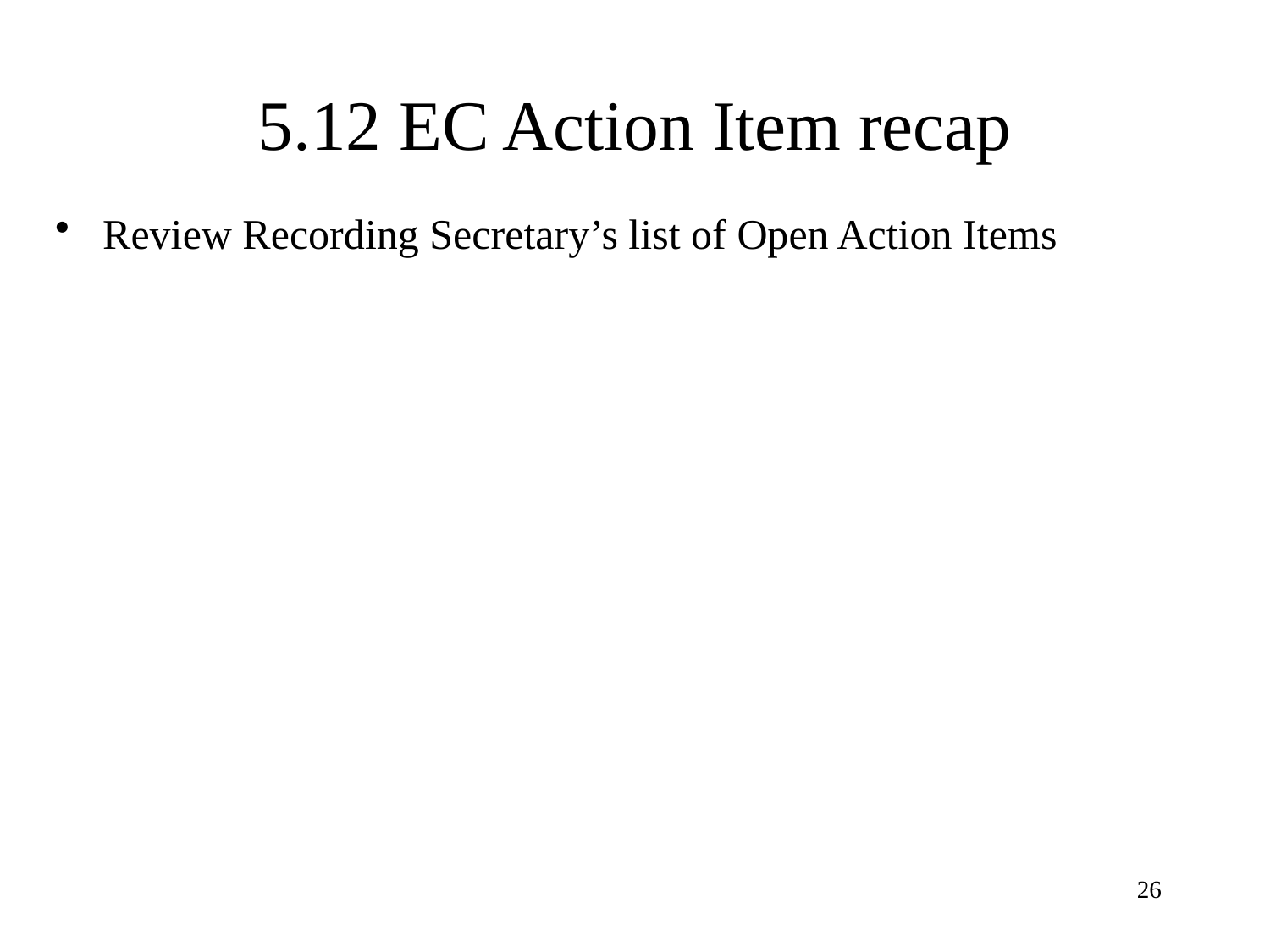

# 5.12 EC Action Item recap
Review Recording Secretary’s list of Open Action Items
26